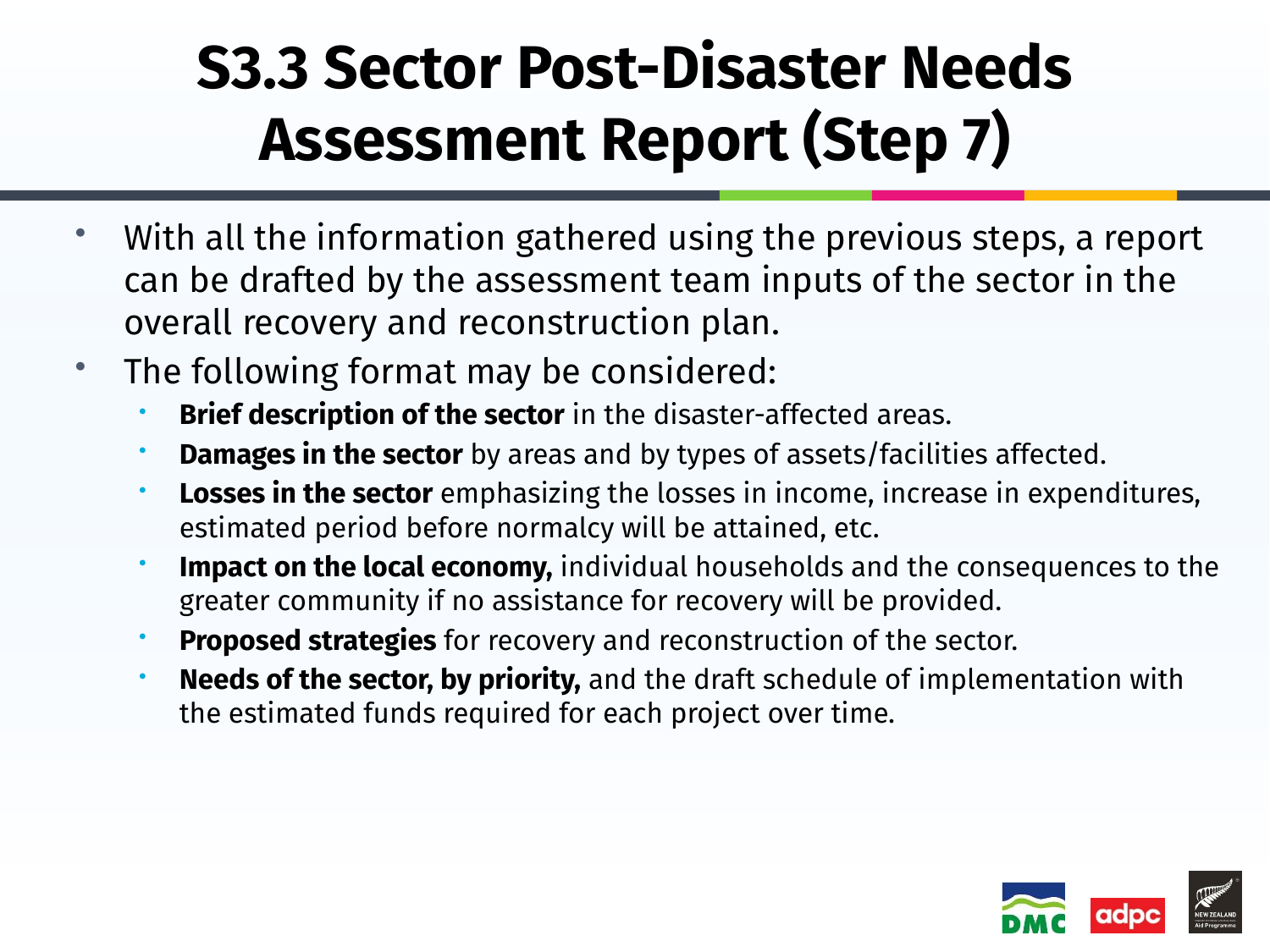

# S3.3 Sector Post-Disaster Needs Assessment Report (Step 7)
With all the information gathered using the previous steps, a report can be drafted by the assessment team inputs of the sector in the overall recovery and reconstruction plan.
The following format may be considered:
Brief description of the sector in the disaster-affected areas.
Damages in the sector by areas and by types of assets/facilities affected.
Losses in the sector emphasizing the losses in income, increase in expenditures, estimated period before normalcy will be attained, etc.
Impact on the local economy, individual households and the consequences to the greater community if no assistance for recovery will be provided.
Proposed strategies for recovery and reconstruction of the sector.
Needs of the sector, by priority, and the draft schedule of implementation with the estimated funds required for each project over time.